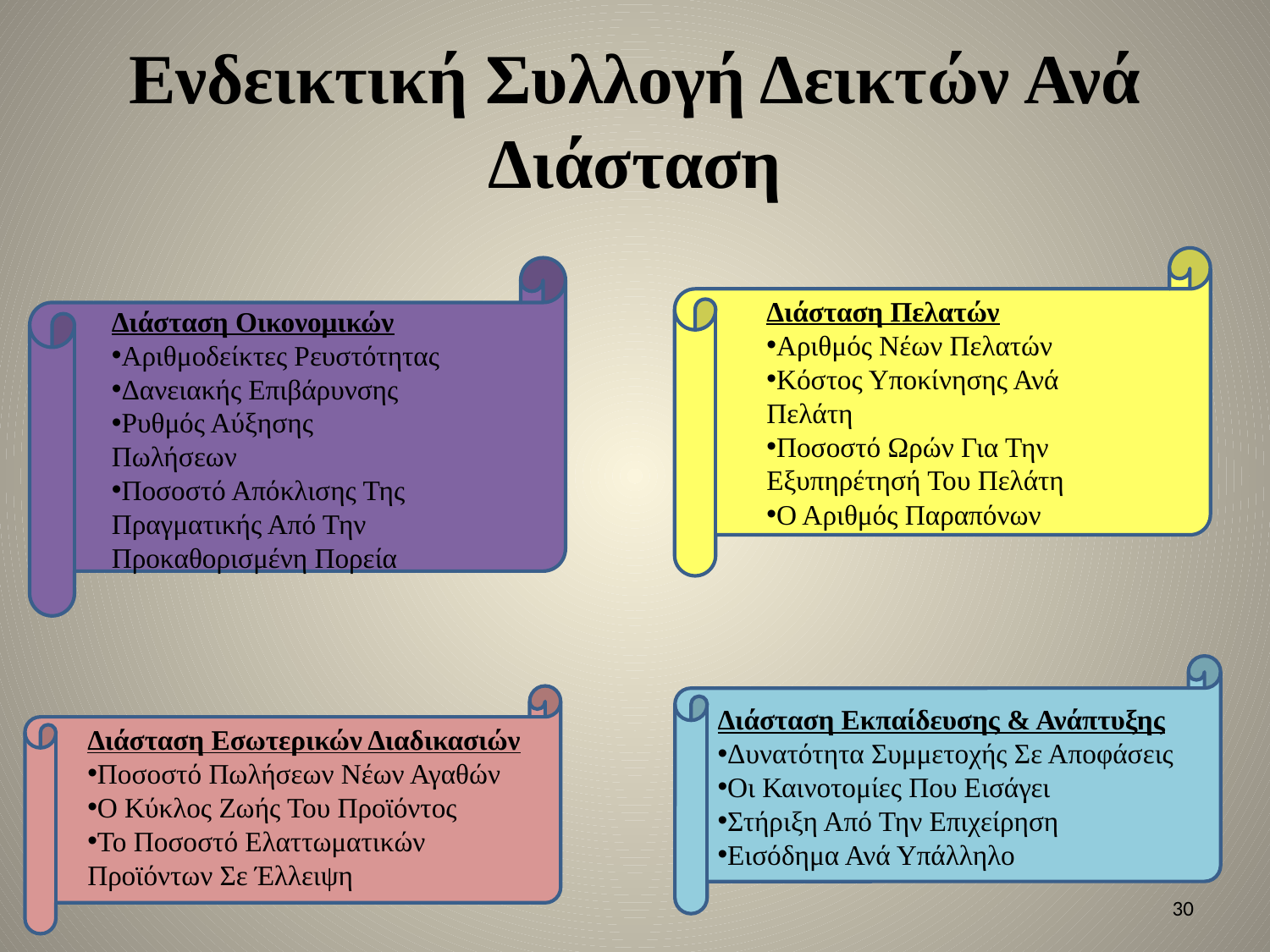

# Ενδεικτική Συλλογή Δεικτών Ανά Διάσταση

Διάσταση Πελατών
Αριθμός Νέων Πελατών
Κόστος Υποκίνησης Ανά Πελάτη
Ποσοστό Ωρών Για Την Εξυπηρέτησή Του Πελάτη
Ο Αριθμός Παραπόνων
Διάσταση Οικονομικών
Αριθμοδείκτες Ρευστότητας
Δανειακής Επιβάρυνσης
Ρυθμός Αύξησης Πωλήσεων
Ποσοστό Απόκλισης Της Πραγματικής Από Την Προκαθορισμένη Πορεία

Διάσταση Εκπαίδευσης & Ανάπτυξης
Δυνατότητα Συμμετοχής Σε Αποφάσεις
Οι Καινοτομίες Που Εισάγει
Στήριξη Από Την Επιχείρηση
Εισόδημα Ανά Υπάλληλο
Διάσταση Εσωτερικών Διαδικασιών
Ποσοστό Πωλήσεων Νέων Αγαθών
Ο Κύκλος Ζωής Του Προϊόντος
Το Ποσοστό Ελαττωματικών       Προϊόντων Σε Έλλειψη
30